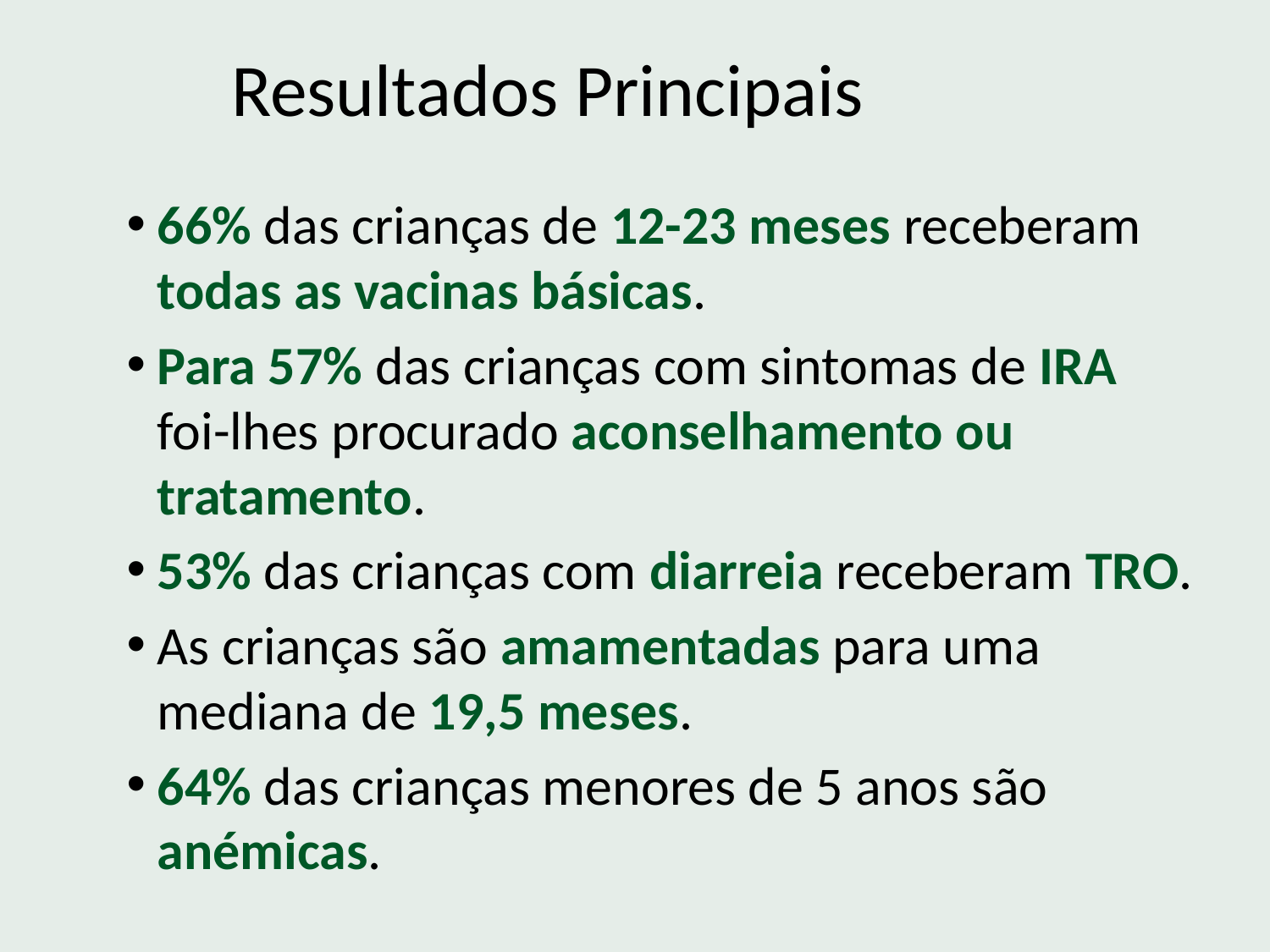

Resultados Principais
66% das crianças de 12-23 meses receberam todas as vacinas básicas.
Para 57% das crianças com sintomas de IRA foi-lhes procurado aconselhamento ou tratamento.
53% das crianças com diarreia receberam TRO.
As crianças são amamentadas para uma mediana de 19,5 meses.
64% das crianças menores de 5 anos são anémicas.